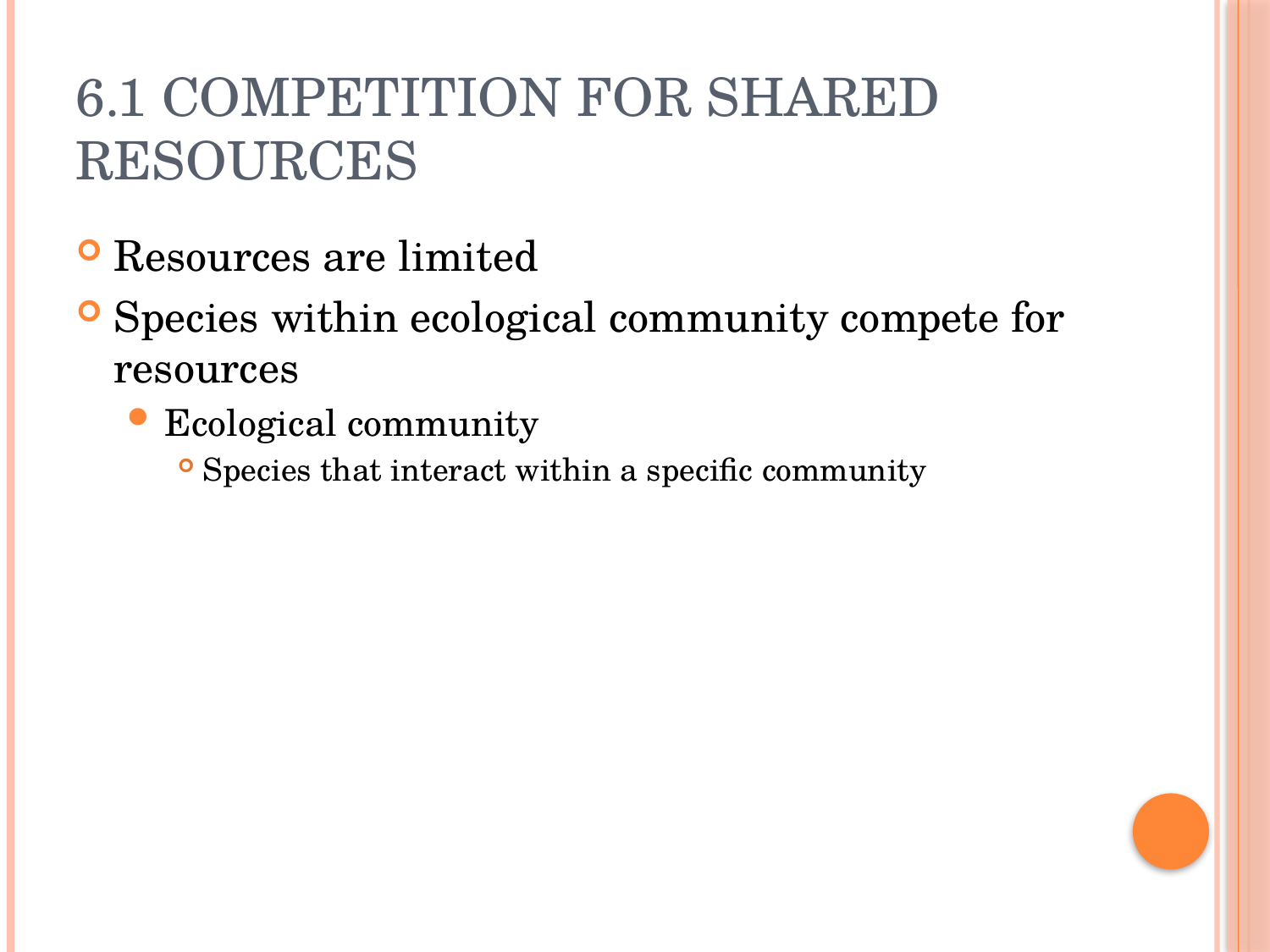

# 6.1 Competition for Shared Resources
Resources are limited
Species within ecological community compete for resources
Ecological community
Species that interact within a specific community